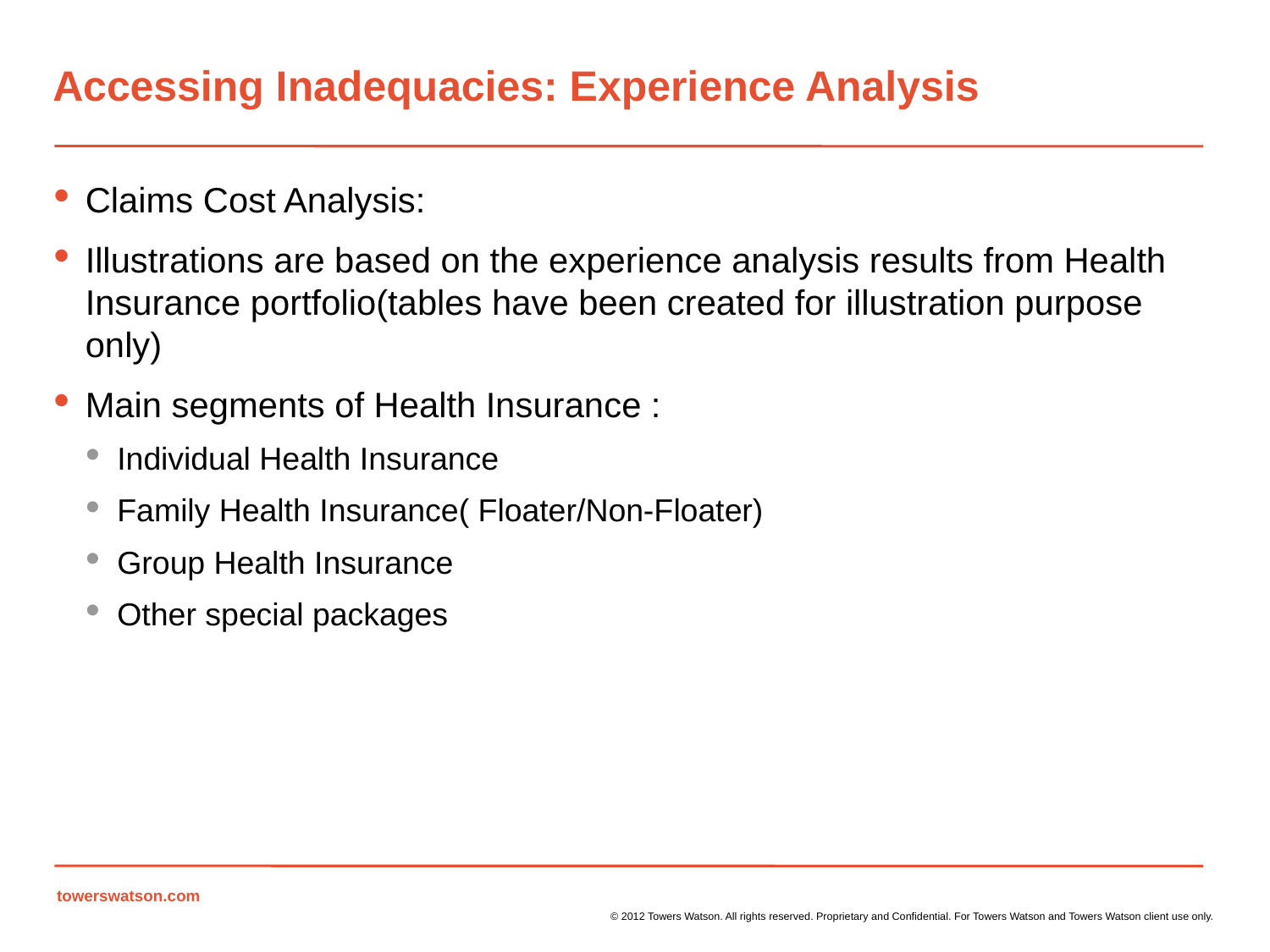

# Accessing Inadequacies: Experience Analysis
Claims Cost Analysis:
Illustrations are based on the experience analysis results from Health Insurance portfolio(tables have been created for illustration purpose only)
Main segments of Health Insurance :
Individual Health Insurance
Family Health Insurance( Floater/Non-Floater)
Group Health Insurance
Other special packages